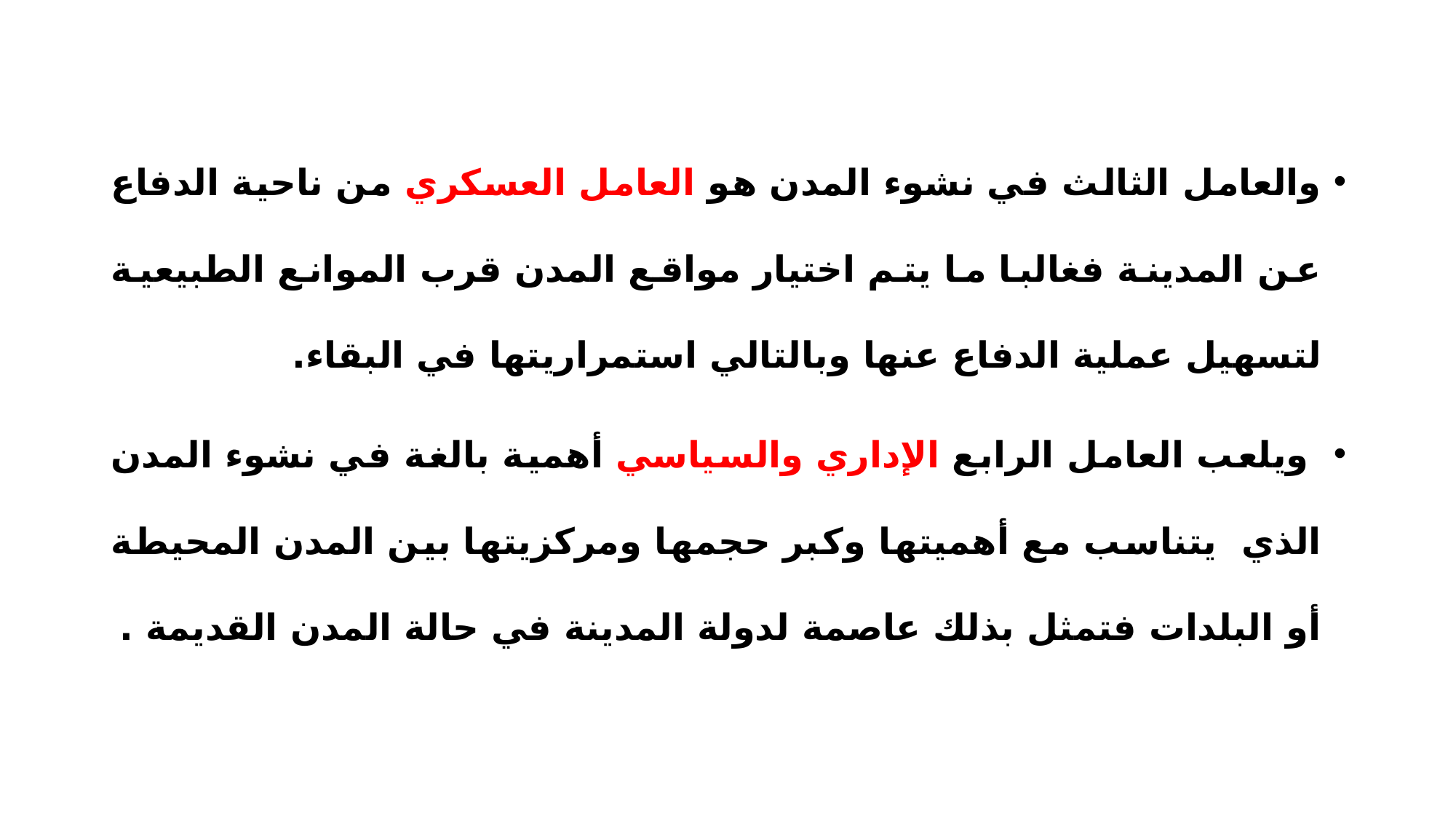

والعامل الثالث في نشوء المدن هو العامل العسكري من ناحية الدفاع عن المدينة فغالبا ما يتم اختيار مواقع المدن قرب الموانع الطبيعية لتسهيل عملية الدفاع عنها وبالتالي استمراريتها في البقاء.
 ويلعب العامل الرابع الإداري والسياسي أهمية بالغة في نشوء المدن الذي  يتناسب مع أهميتها وكبر حجمها ومركزيتها بين المدن المحيطة أو البلدات فتمثل بذلك عاصمة لدولة المدينة في حالة المدن القديمة .